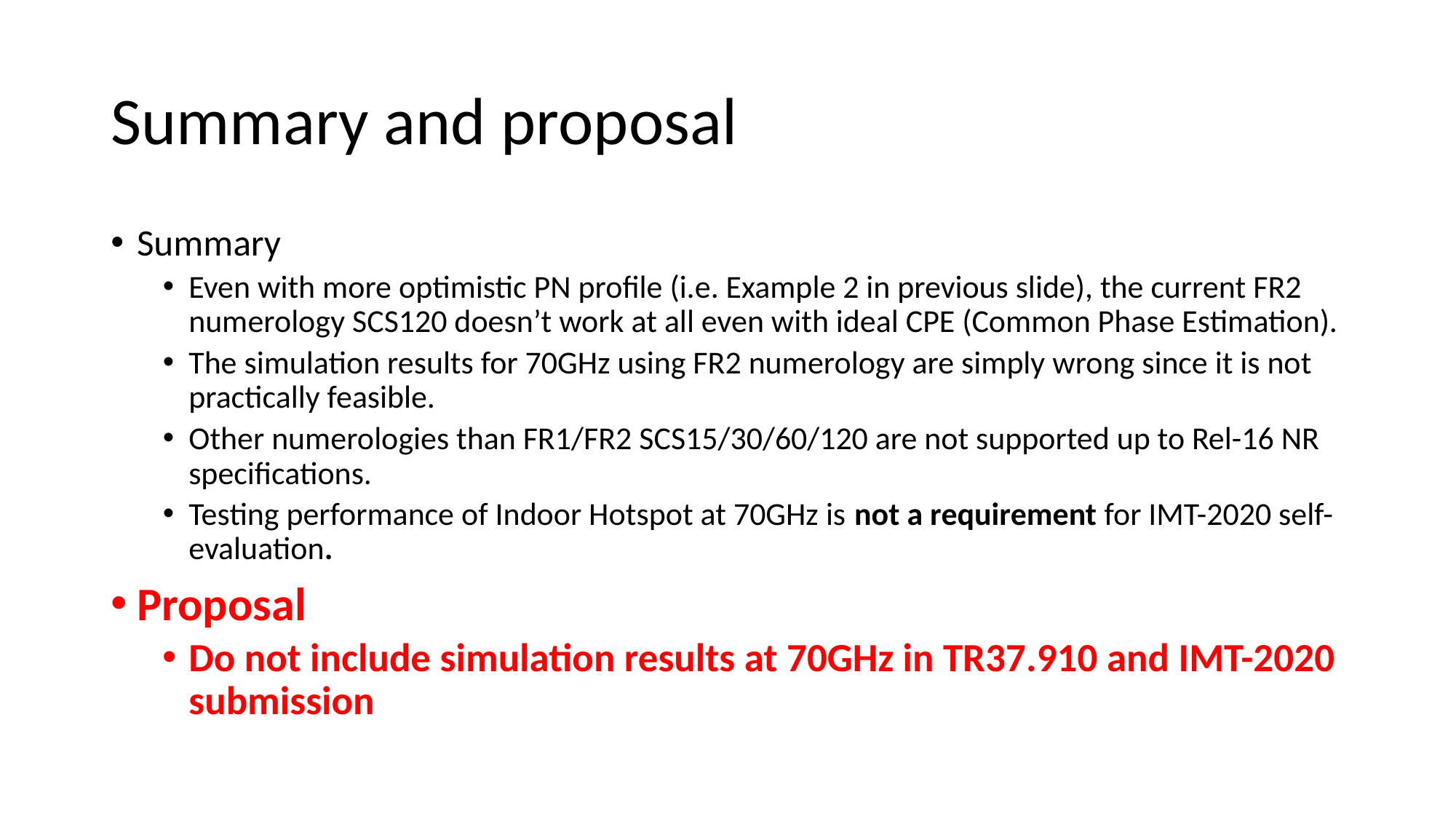

# Summary and proposal
Summary
Even with more optimistic PN profile (i.e. Example 2 in previous slide), the current FR2 numerology SCS120 doesn’t work at all even with ideal CPE (Common Phase Estimation).
The simulation results for 70GHz using FR2 numerology are simply wrong since it is not practically feasible.
Other numerologies than FR1/FR2 SCS15/30/60/120 are not supported up to Rel-16 NR specifications.
Testing performance of Indoor Hotspot at 70GHz is not a requirement for IMT-2020 self-evaluation.
Proposal
Do not include simulation results at 70GHz in TR37.910 and IMT-2020 submission